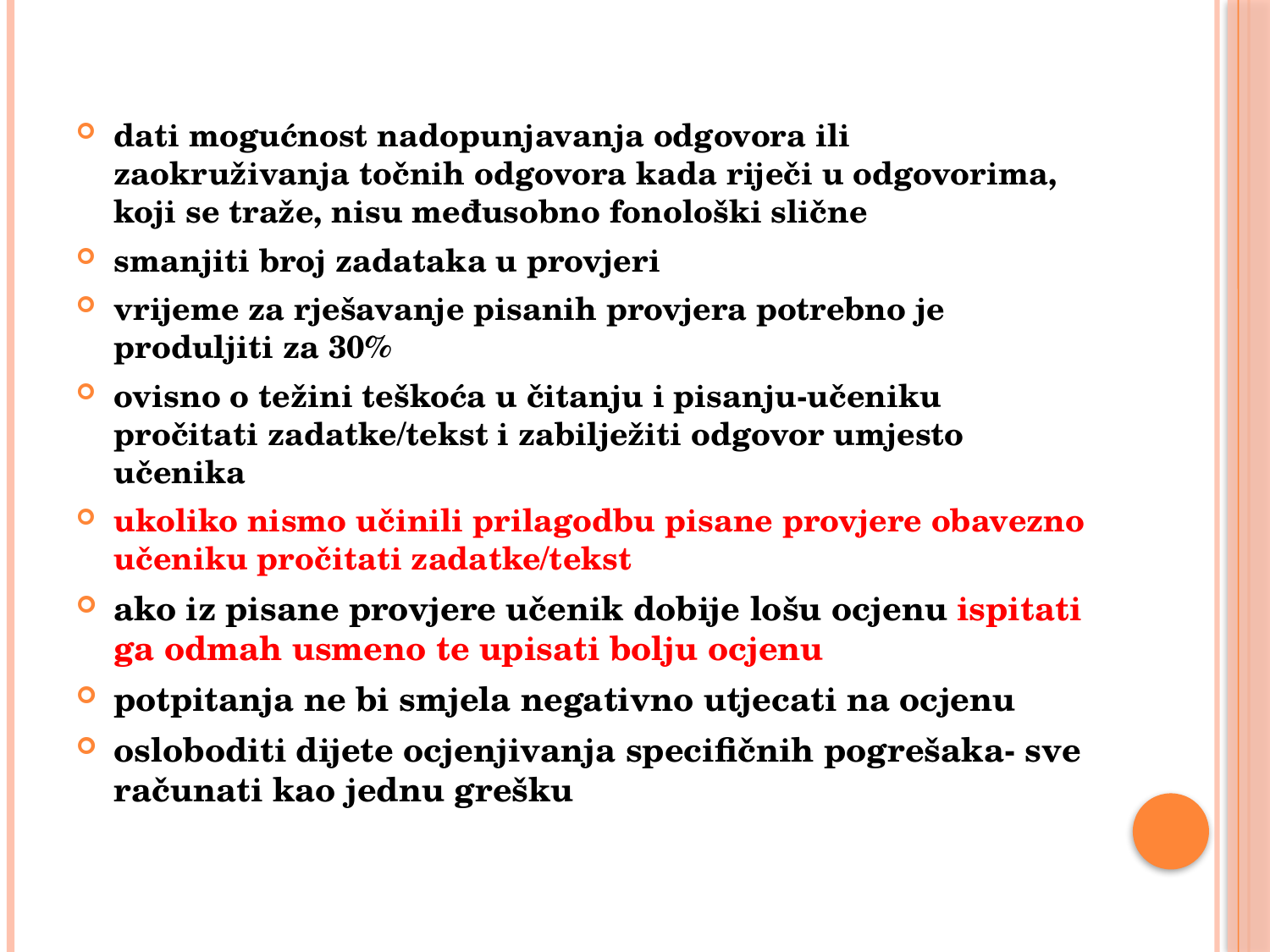

#
dati mogućnost nadopunjavanja odgovora ili zaokruživanja točnih odgovora kada riječi u odgovorima, koji se traže, nisu međusobno fonološki slične
smanjiti broj zadataka u provjeri
vrijeme za rješavanje pisanih provjera potrebno je produljiti za 30%
ovisno o težini teškoća u čitanju i pisanju-učeniku pročitati zadatke/tekst i zabilježiti odgovor umjesto učenika
ukoliko nismo učinili prilagodbu pisane provjere obavezno učeniku pročitati zadatke/tekst
ako iz pisane provjere učenik dobije lošu ocjenu ispitati ga odmah usmeno te upisati bolju ocjenu
potpitanja ne bi smjela negativno utjecati na ocjenu
osloboditi dijete ocjenjivanja specifičnih pogrešaka- sve računati kao jednu grešku